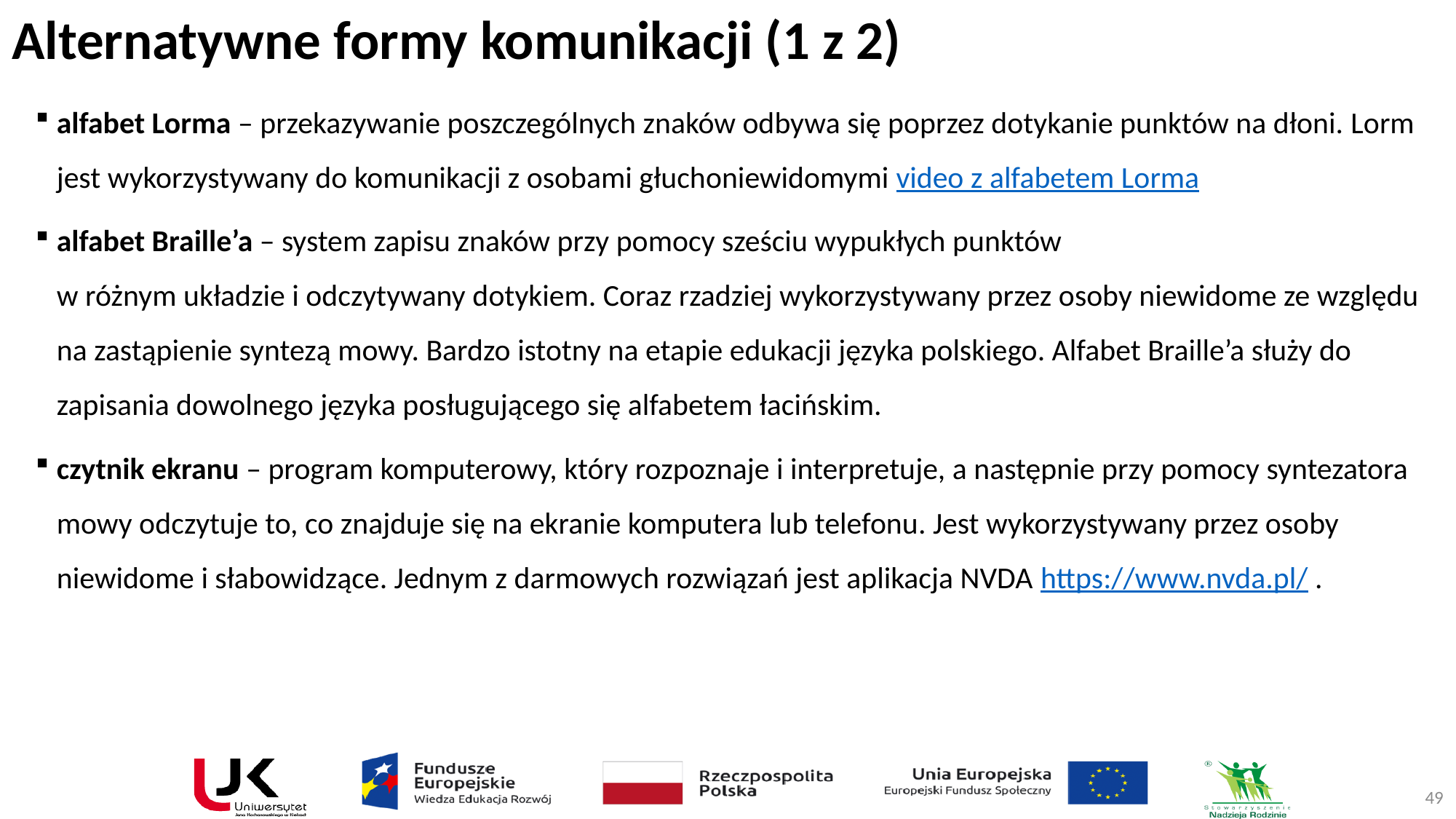

# Alternatywne formy komunikacji (1 z 2)
alfabet Lorma – przekazywanie poszczególnych znaków odbywa się poprzez dotykanie punktów na dłoni. Lorm jest wykorzystywany do komunikacji z osobami głuchoniewidomymi video z alfabetem Lorma
alfabet Braille’a – system zapisu znaków przy pomocy sześciu wypukłych punktów
w różnym układzie i odczytywany dotykiem. Coraz rzadziej wykorzystywany przez osoby niewidome ze względu na zastąpienie syntezą mowy. Bardzo istotny na etapie edukacji języka polskiego. Alfabet Braille’a służy do zapisania dowolnego języka posługującego się alfabetem łacińskim.
czytnik ekranu – program komputerowy, który rozpoznaje i interpretuje, a następnie przy pomocy syntezatora mowy odczytuje to, co znajduje się na ekranie komputera lub telefonu. Jest wykorzystywany przez osoby niewidome i słabowidzące. Jednym z darmowych rozwiązań jest aplikacja NVDA https://www.nvda.pl/ .

49